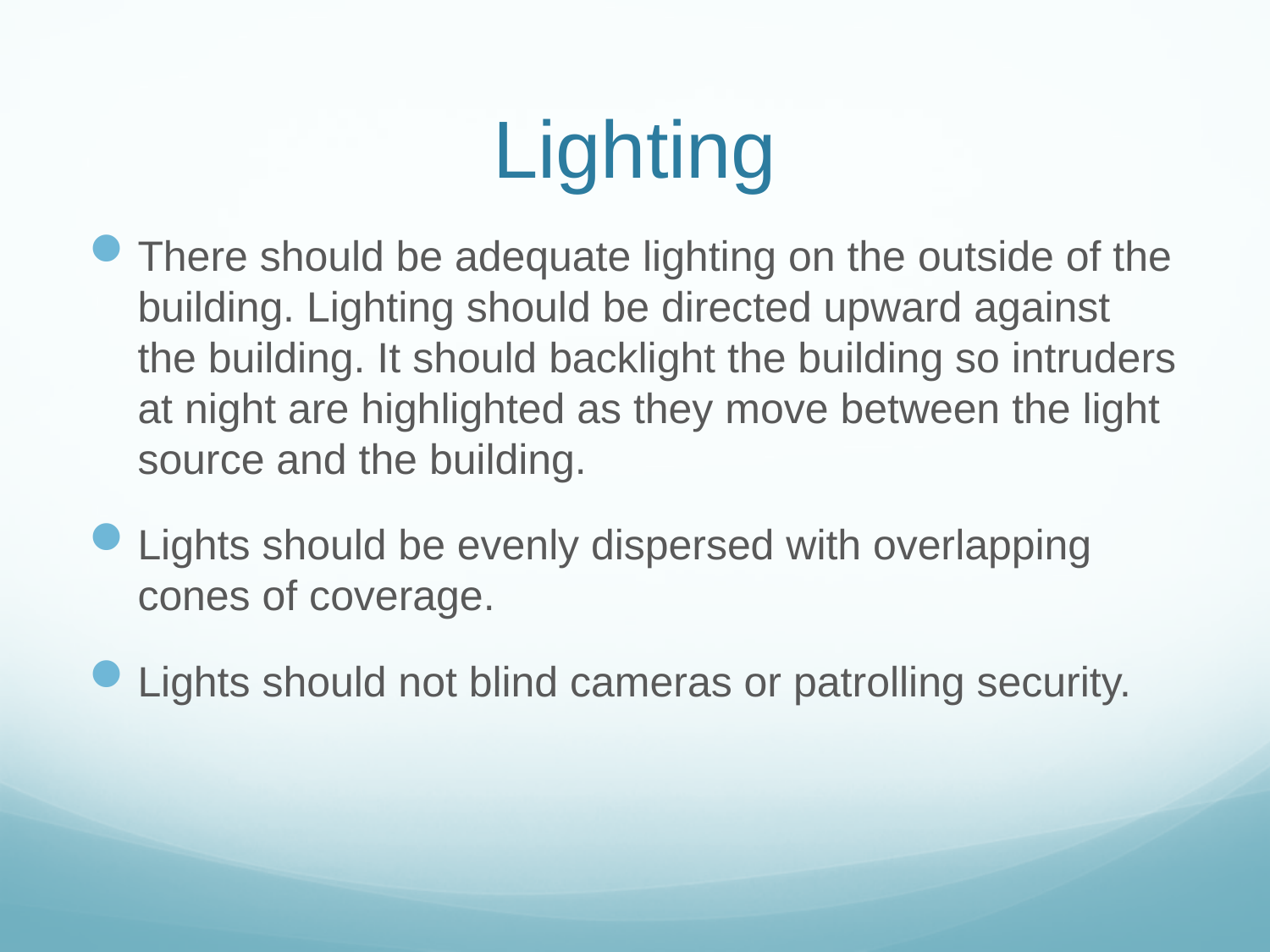

# Lighting
There should be adequate lighting on the outside of the building. Lighting should be directed upward against the building. It should backlight the building so intruders at night are highlighted as they move between the light source and the building.
Lights should be evenly dispersed with overlapping cones of coverage.
Lights should not blind cameras or patrolling security.